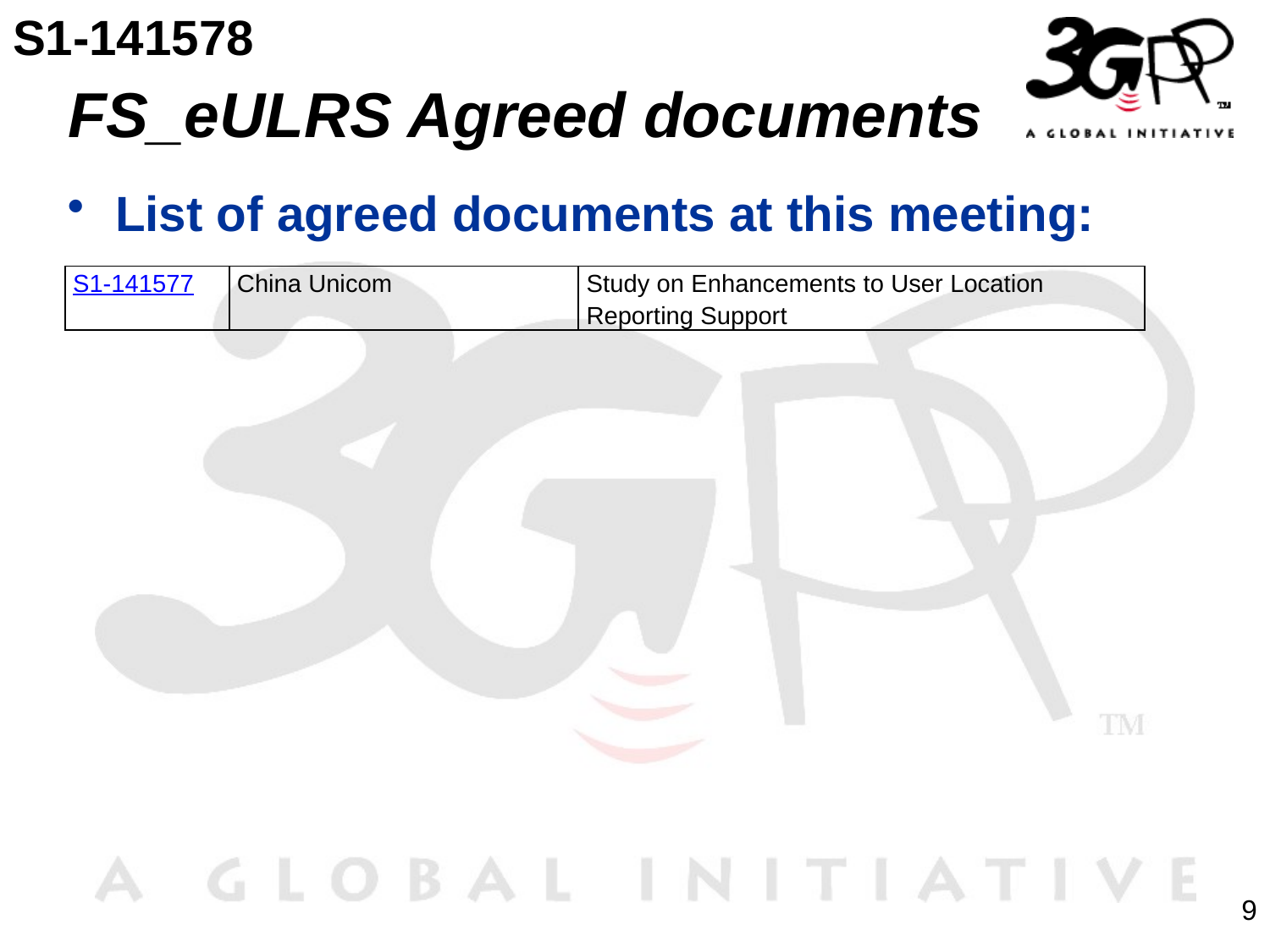

S1-141578
# FS_eULRS Agreed documents
List of agreed documents at this meeting:

| S1-141577 | China Unicom | Study on Enhancements to User Location Reporting Support |
| --- | --- | --- |
9